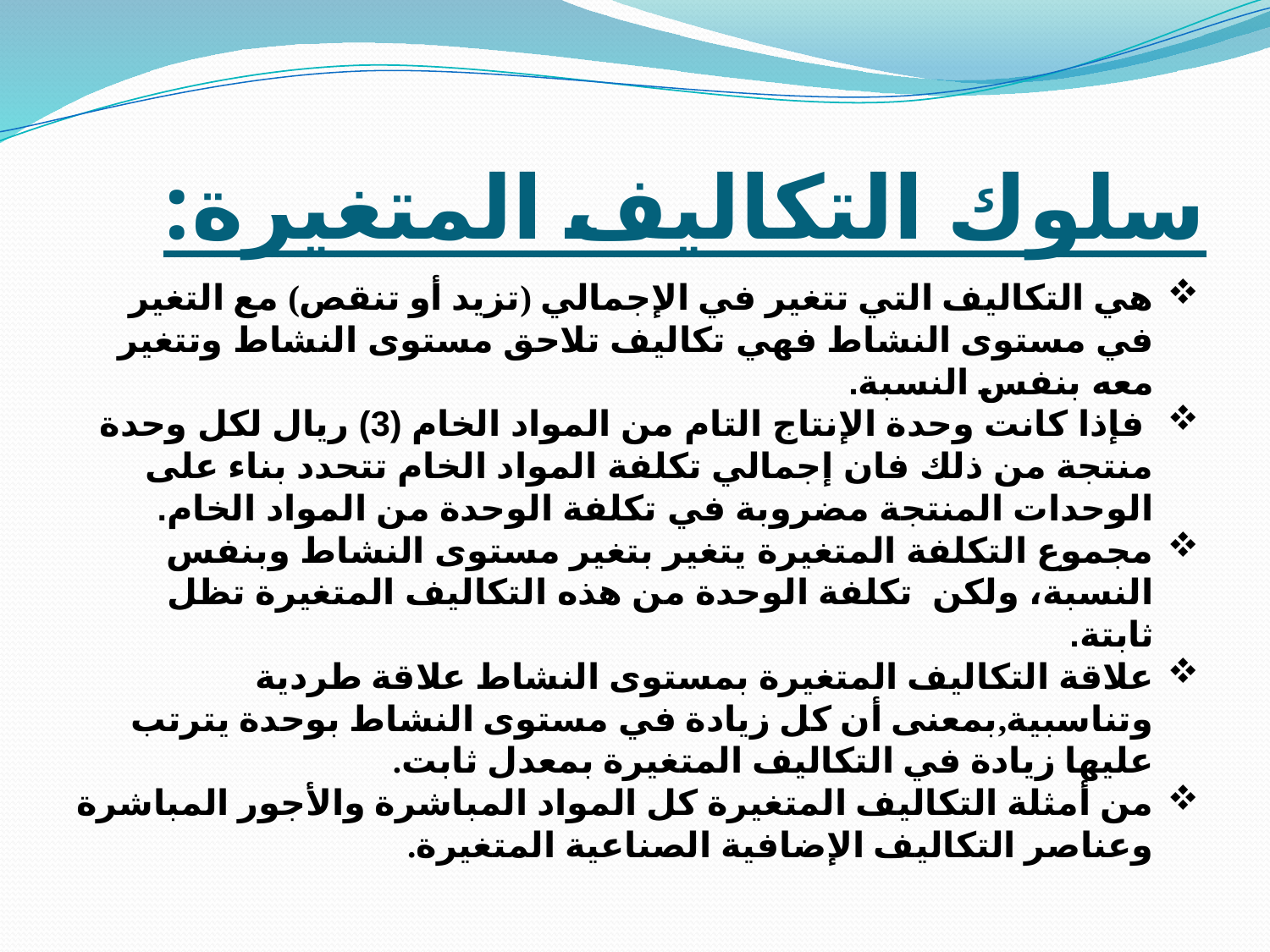

# سلوك التكاليف المتغيرة:
هي التكاليف التي تتغير في الإجمالي (تزيد أو تنقص) مع التغير في مستوى النشاط فهي تكاليف تلاحق مستوى النشاط وتتغير معه بنفس النسبة.
 فإذا كانت وحدة الإنتاج التام من المواد الخام (3) ريال لكل وحدة منتجة من ذلك فان إجمالي تكلفة المواد الخام تتحدد بناء على الوحدات المنتجة مضروبة في تكلفة الوحدة من المواد الخام.
مجموع التكلفة المتغيرة يتغير بتغير مستوى النشاط وبنفس النسبة، ولكن  تكلفة الوحدة من هذه التكاليف المتغيرة تظل ثابتة.
علاقة التكاليف المتغيرة بمستوى النشاط علاقة طردية وتناسبية,بمعنى أن كل زيادة في مستوى النشاط بوحدة يترتب عليها زيادة في التكاليف المتغيرة بمعدل ثابت.
من أمثلة التكاليف المتغيرة كل المواد المباشرة والأجور المباشرة وعناصر التكاليف الإضافية الصناعية المتغيرة.